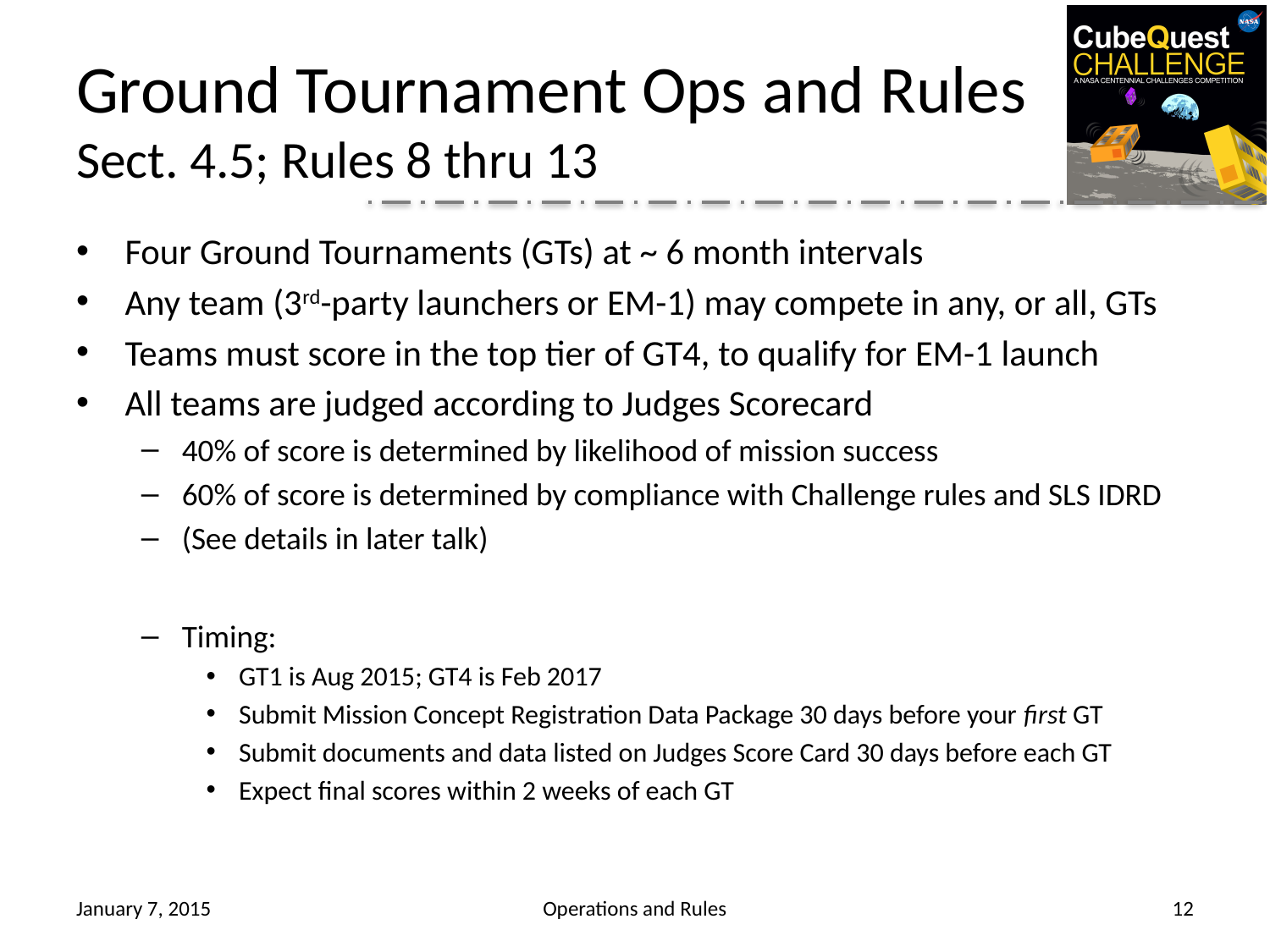

# Ground Tournament Ops and Rules Sect. 4.5; Rules 8 thru 13
Four Ground Tournaments (GTs) at ~ 6 month intervals
Any team (3rd-party launchers or EM-1) may compete in any, or all, GTs
Teams must score in the top tier of GT4, to qualify for EM-1 launch
All teams are judged according to Judges Scorecard
40% of score is determined by likelihood of mission success
60% of score is determined by compliance with Challenge rules and SLS IDRD
(See details in later talk)

Timing:
GT1 is Aug 2015; GT4 is Feb 2017
Submit Mission Concept Registration Data Package 30 days before your first GT
Submit documents and data listed on Judges Score Card 30 days before each GT
Expect final scores within 2 weeks of each GT
January 7, 2015
Operations and Rules
12